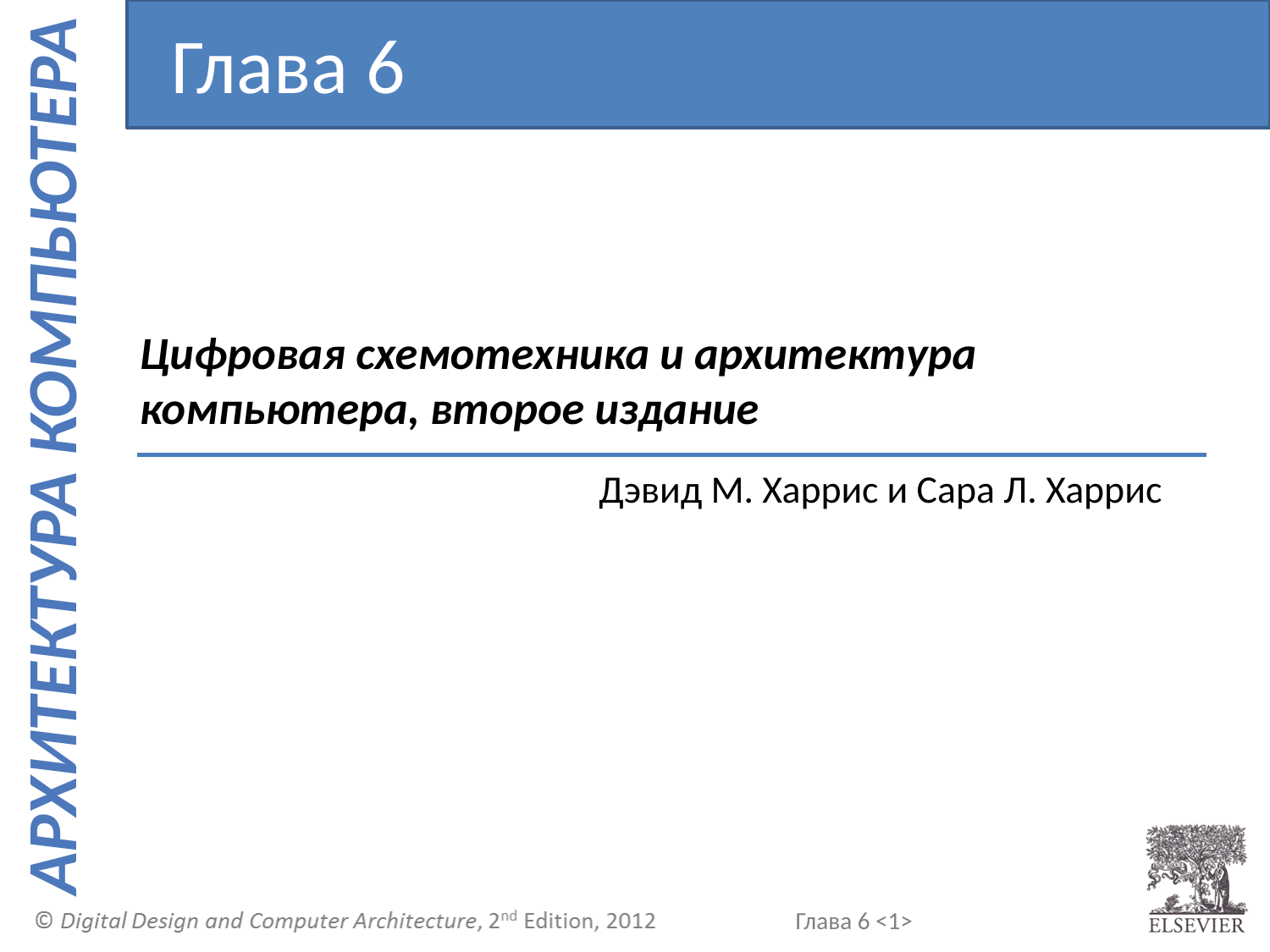

Глава 6

Цифровая схемотехника и архитектура  компьютера, второе издание
Дэвид М. Харрис и Сара Л. Харрис